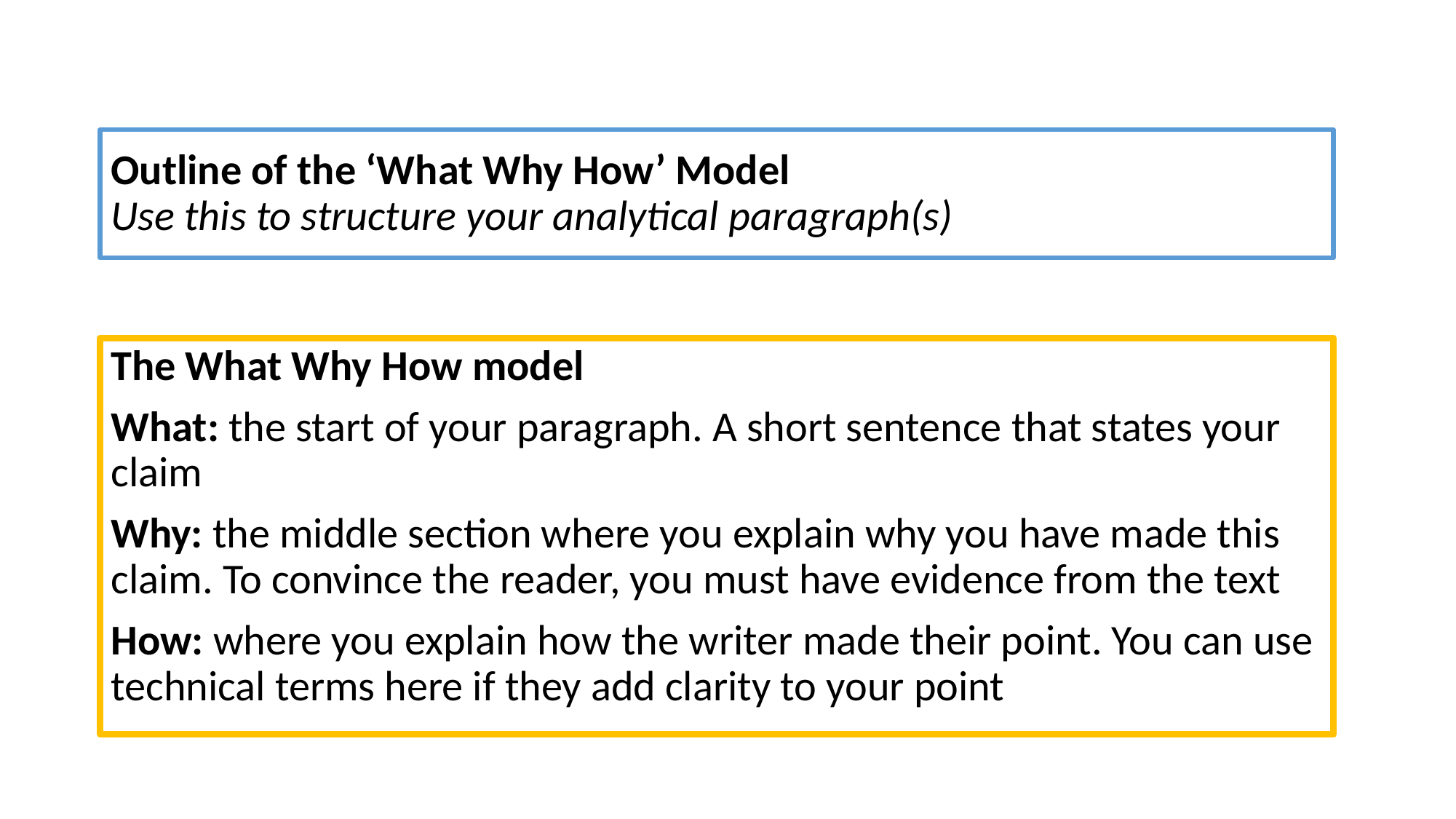

# Outline of the ‘What Why How’ Model Use this to structure your analytical paragraph(s)
The What Why How model
What: the start of your paragraph. A short sentence that states your claim
Why: the middle section where you explain why you have made this claim. To convince the reader, you must have evidence from the text
How: where you explain how the writer made their point. You can use technical terms here if they add clarity to your point